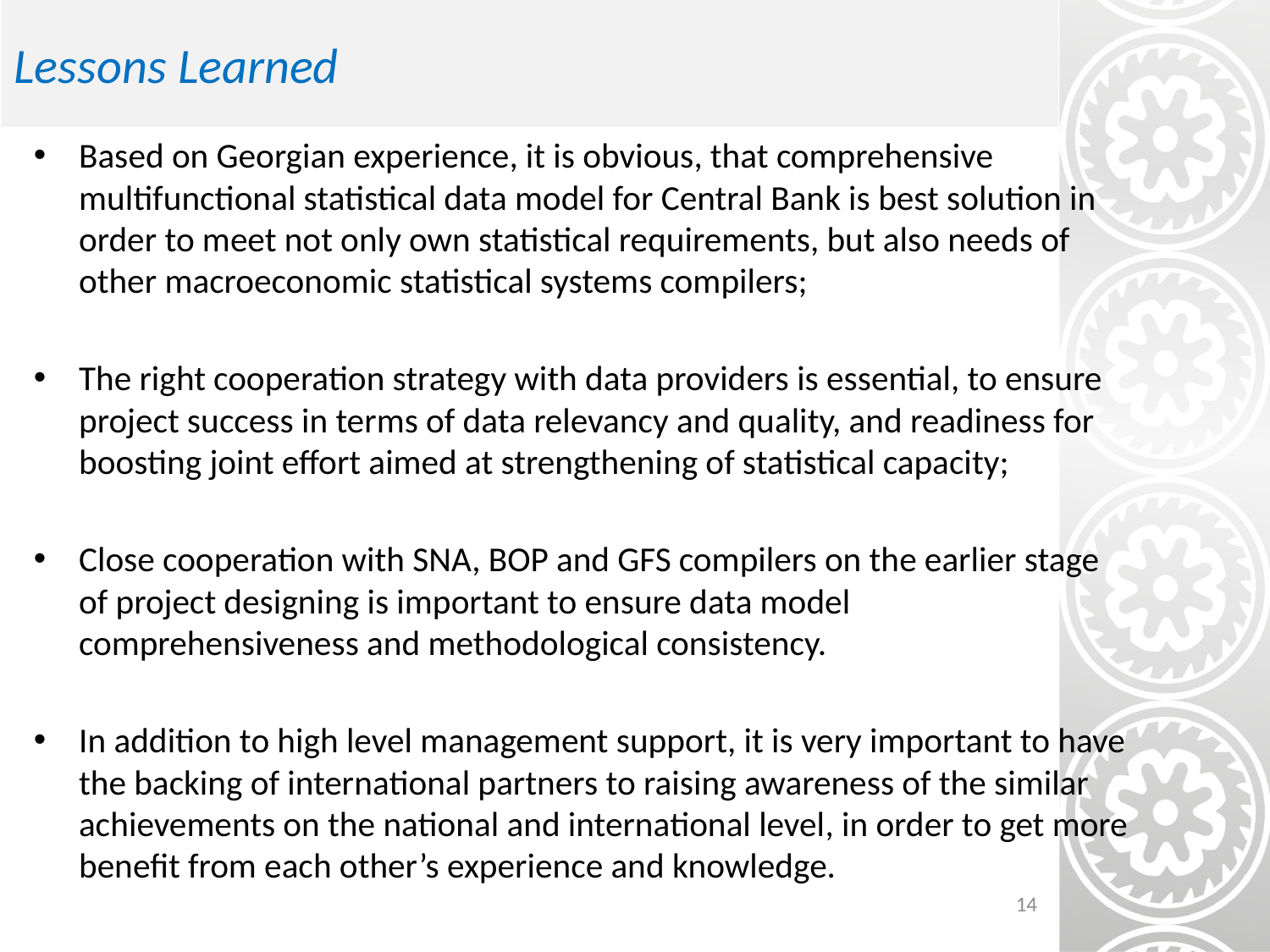

# Lessons Learned
Based on Georgian experience, it is obvious, that comprehensive multifunctional statistical data model for Central Bank is best solution in order to meet not only own statistical requirements, but also needs of other macroeconomic statistical systems compilers;

The right cooperation strategy with data providers is essential, to ensure project success in terms of data relevancy and quality, and readiness for boosting joint effort aimed at strengthening of statistical capacity;

Close cooperation with SNA, BOP and GFS compilers on the earlier stage of project designing is important to ensure data model comprehensiveness and methodological consistency.

In addition to high level management support, it is very important to have the backing of international partners to raising awareness of the similar achievements on the national and international level, in order to get more benefit from each other’s experience and knowledge.

14